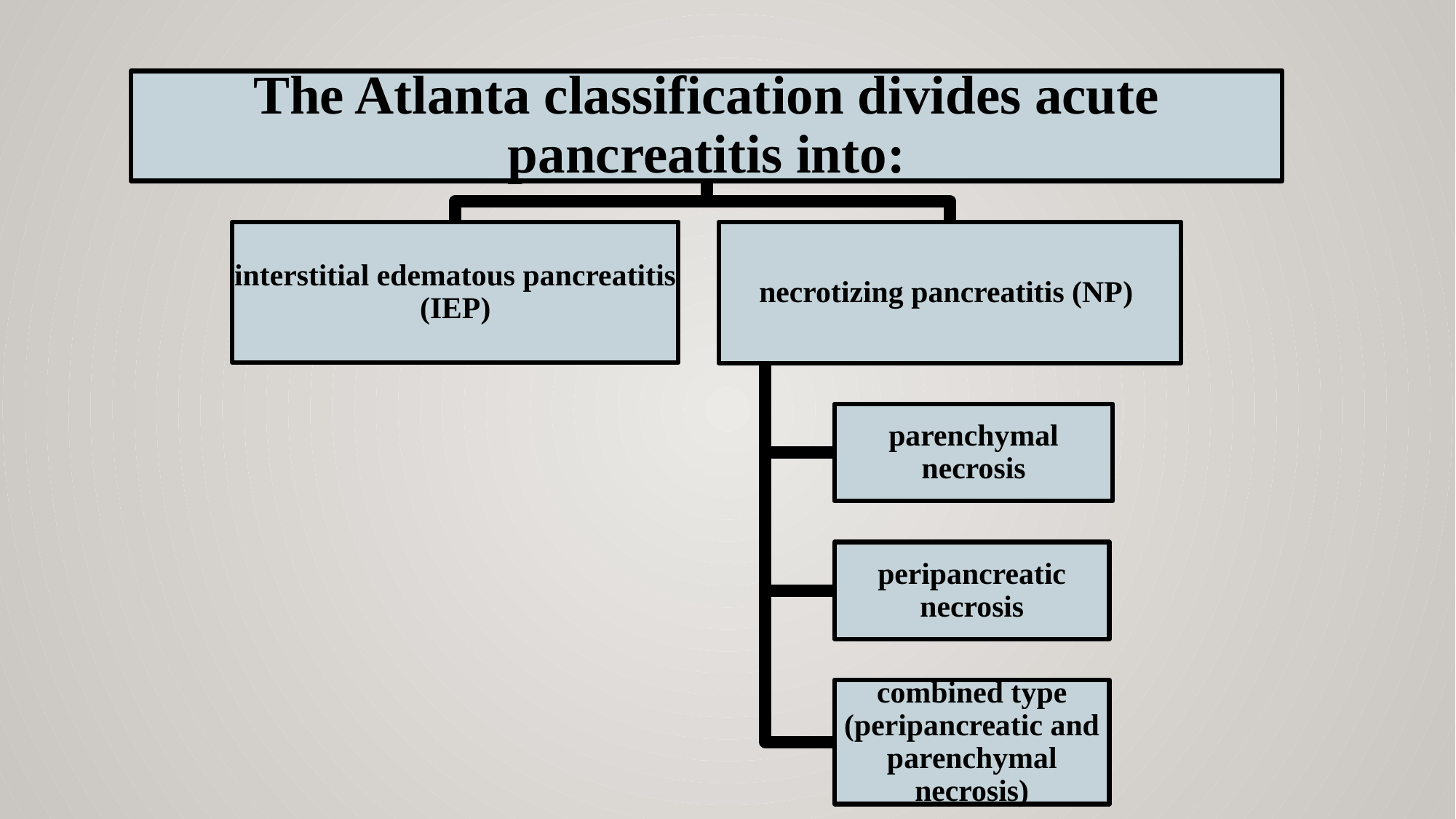

The Atlanta classification divides acute pancreatitis into:
interstitial edematous pancreatitis (IEP)
necrotizing pancreatitis (NP)
parenchymal necrosis
peripancreatic necrosis
combined type (peripancreatic and parenchymal necrosis)